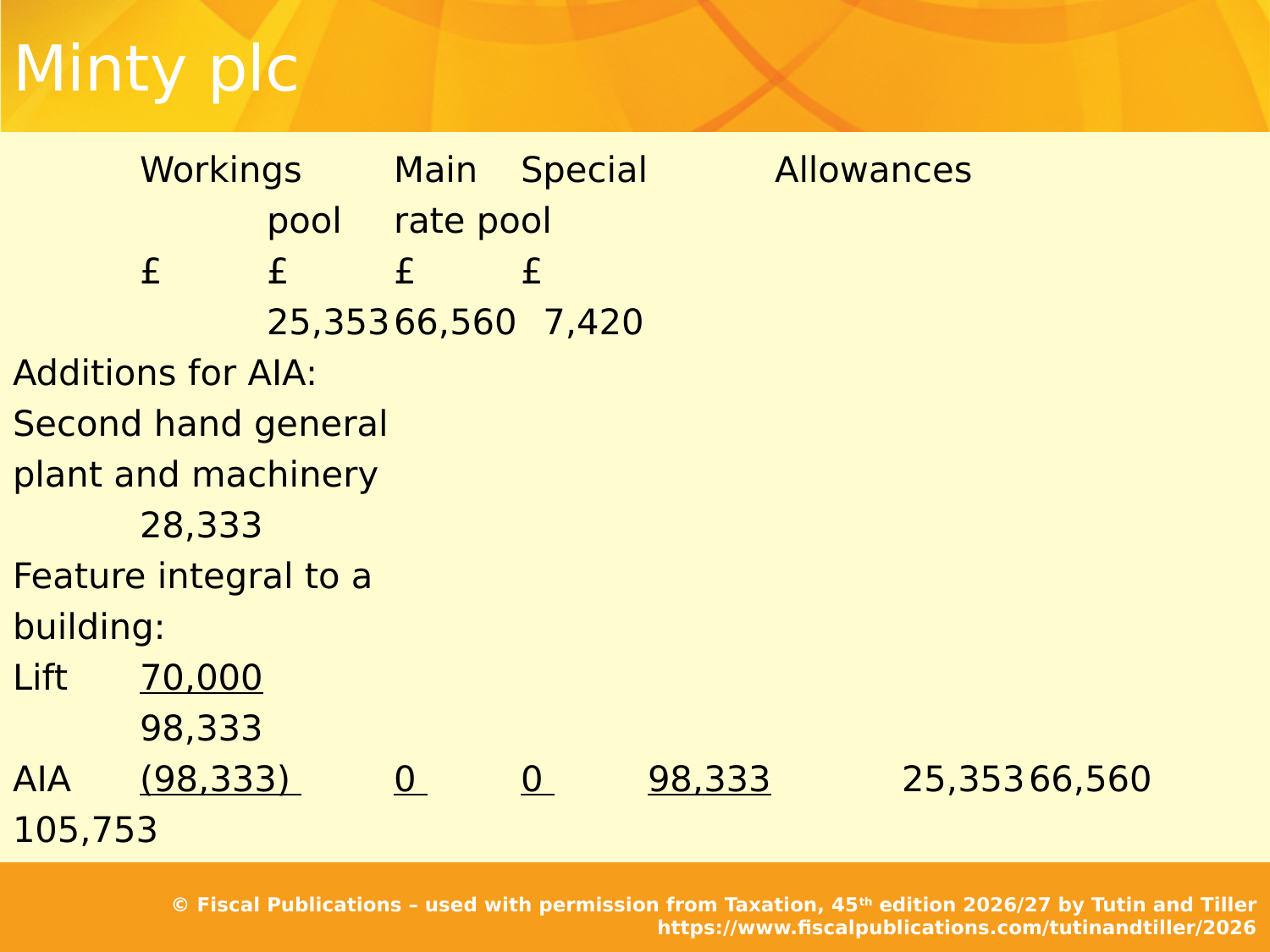

# Minty plc
	Workings	Main	Special	Allowances
		pool	rate pool
	£ 	£ 	£ 	£
		25,353	66,560	  7,420
Additions for AIA:
Second hand general
plant and machinery
	28,333
Feature integral to a
building:
Lift 	70,000
	98,333
AIA	(98,333) 	0 	0 	98,333		25,353	66,560	105,753